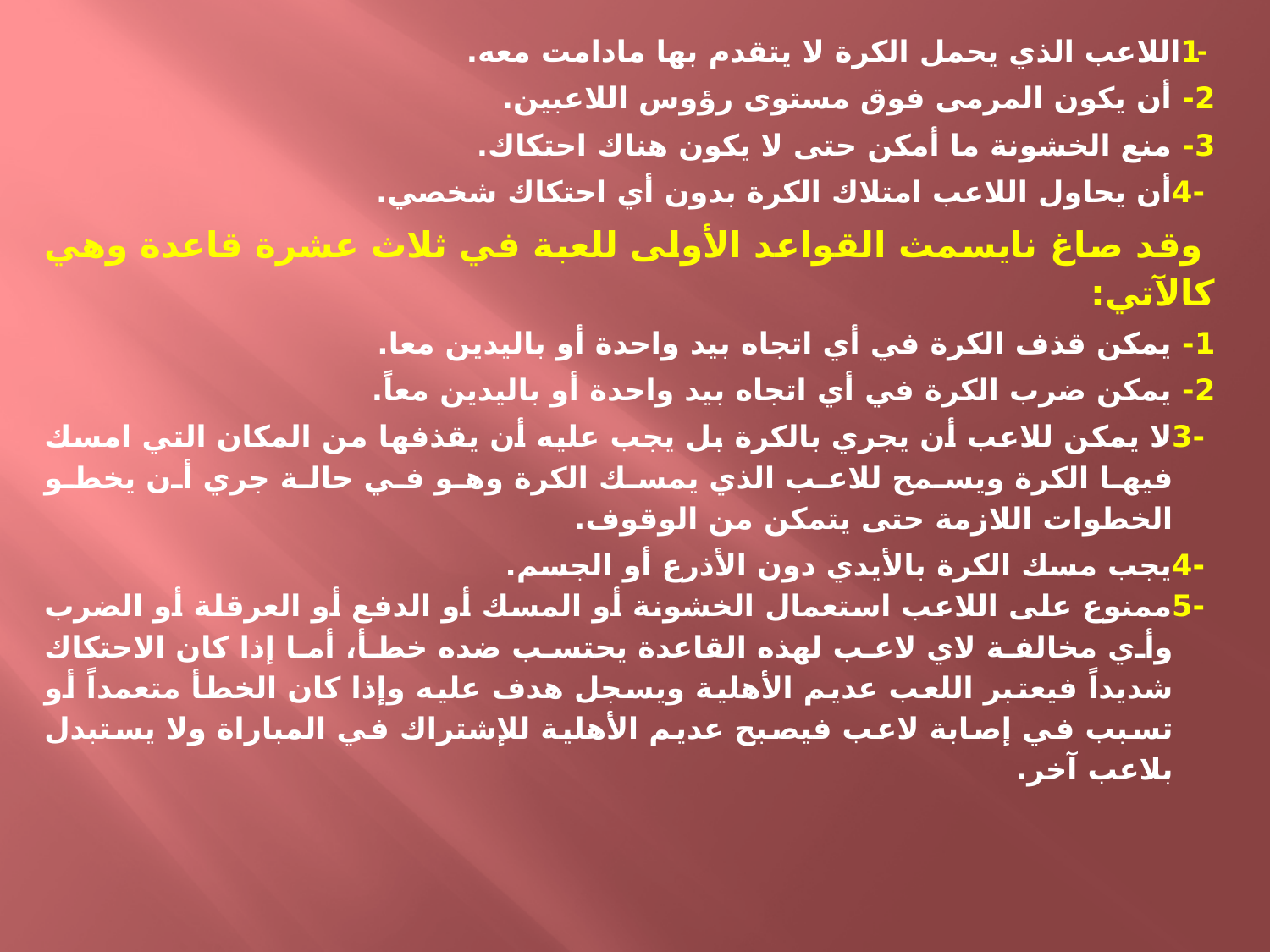

-1اللاعب الذي يحمل الكرة لا يتقدم بها مادامت معه.
2- أن يكون المرمى فوق مستوى رؤوس اللاعبين.
3- منع الخشونة ما أمكن حتى لا يكون هناك احتكاك.
 -4أن يحاول اللاعب امتلاك الكرة بدون أي احتكاك شخصي.
 وقد صاغ نايسمث القواعد الأولى للعبة في ثلاث عشرة قاعدة وهي كالآتي:
1- يمكن قذف الكرة في أي اتجاه بيد واحدة أو باليدين معا.
2- يمكن ضرب الكرة في أي اتجاه بيد واحدة أو باليدين معاً.
 -3لا يمكن للاعب أن يجري بالكرة بل يجب عليه أن يقذفها من المكان التي امسك فيها الكرة ويسمح للاعب الذي يمسك الكرة وهو في حالة جري أن يخطو الخطوات اللازمة حتى يتمكن من الوقوف.
 -4يجب مسك الكرة بالأيدي دون الأذرع أو الجسم.
 -5ممنوع على اللاعب استعمال الخشونة أو المسك أو الدفع أو العرقلة أو الضرب وأي مخالفة لاي لاعب لهذه القاعدة يحتسب ضده خطأ، أما إذا كان الاحتكاك شديداً فيعتبر اللعب عديم الأهلية ويسجل هدف عليه وإذا كان الخطأ متعمداً أو تسبب في إصابة لاعب فيصبح عديم الأهلية للإشتراك في المباراة ولا يستبدل بلاعب آخر.